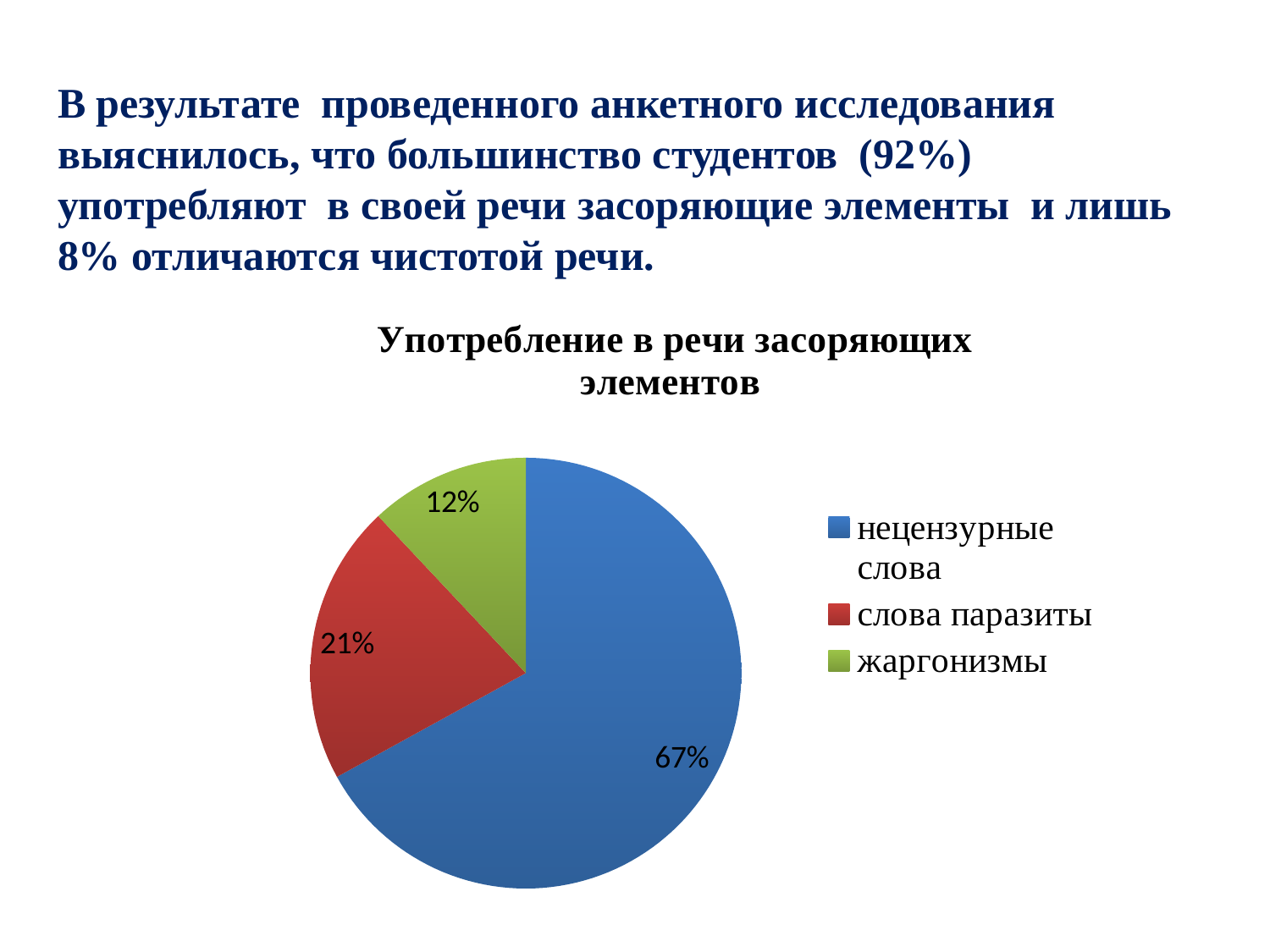

В результате  проведенного анкетного исследования  выяснилось, что большинство студентов  (92%) употребляют  в своей речи засоряющие элементы  и лишь 8% отличаются чистотой речи.

### Chart: Употребление в речи засоряющих элементов

| Category | Употребление в речи засоряющих элементов  |
|---|---|
| нецензурные слова  | 0.6700000000000012 |
| слова паразиты | 0.21000000000000021 |
| жаргонизмы | 0.12000000000000002 |